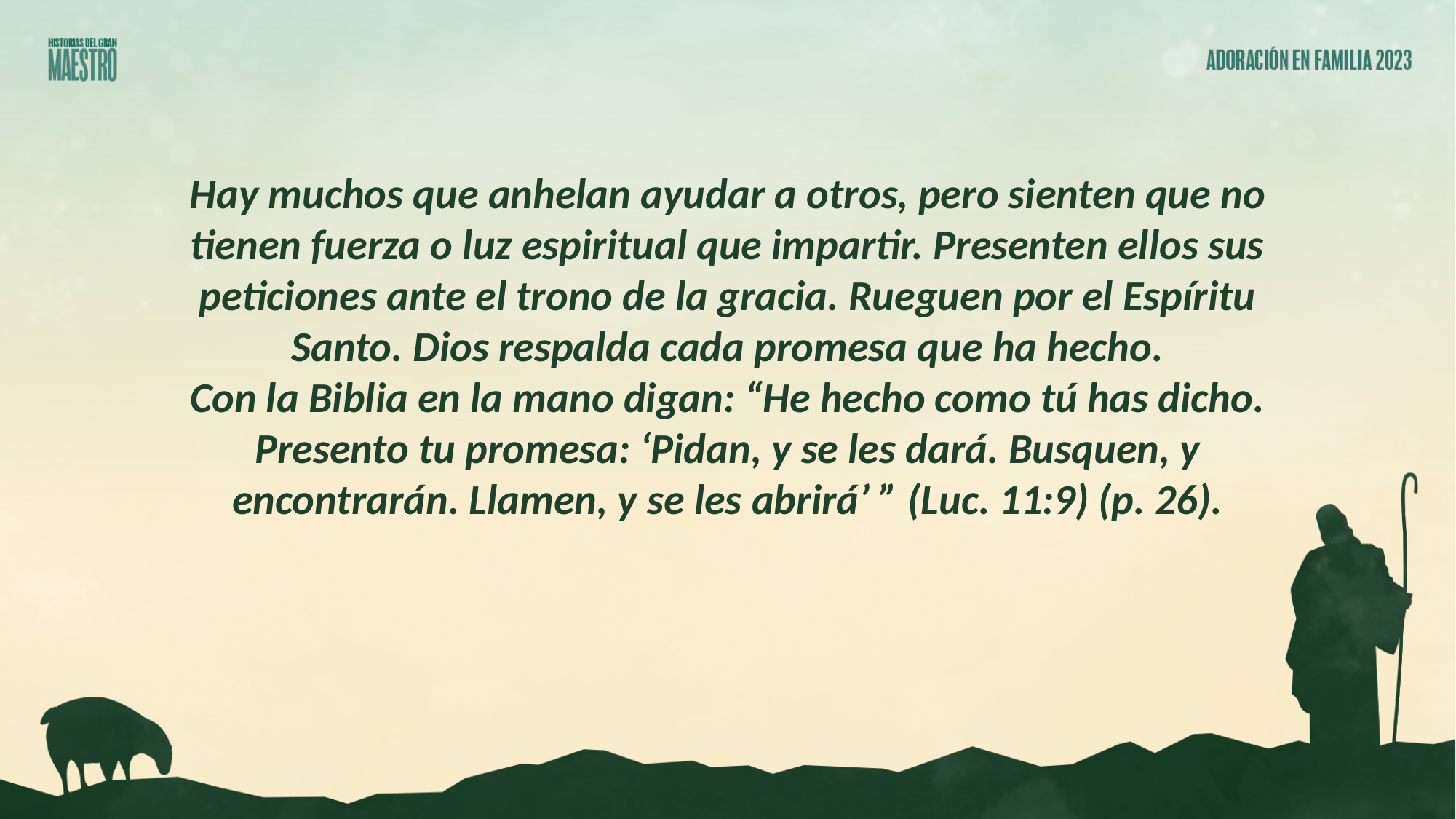

Hay muchos que anhelan ayudar a otros, pero sienten que no
tienen fuerza o luz espiritual que impartir. Presenten ellos sus peticiones ante el trono de la gracia. Rueguen por el Espíritu Santo. Dios respalda cada promesa que ha hecho.
Con la Biblia en la mano digan: “He hecho como tú has dicho. Presento tu promesa: ‘Pidan, y se les dará. Busquen, y encontrarán. Llamen, y se les abrirá’ ” (Luc. 11:9) (p. 26).